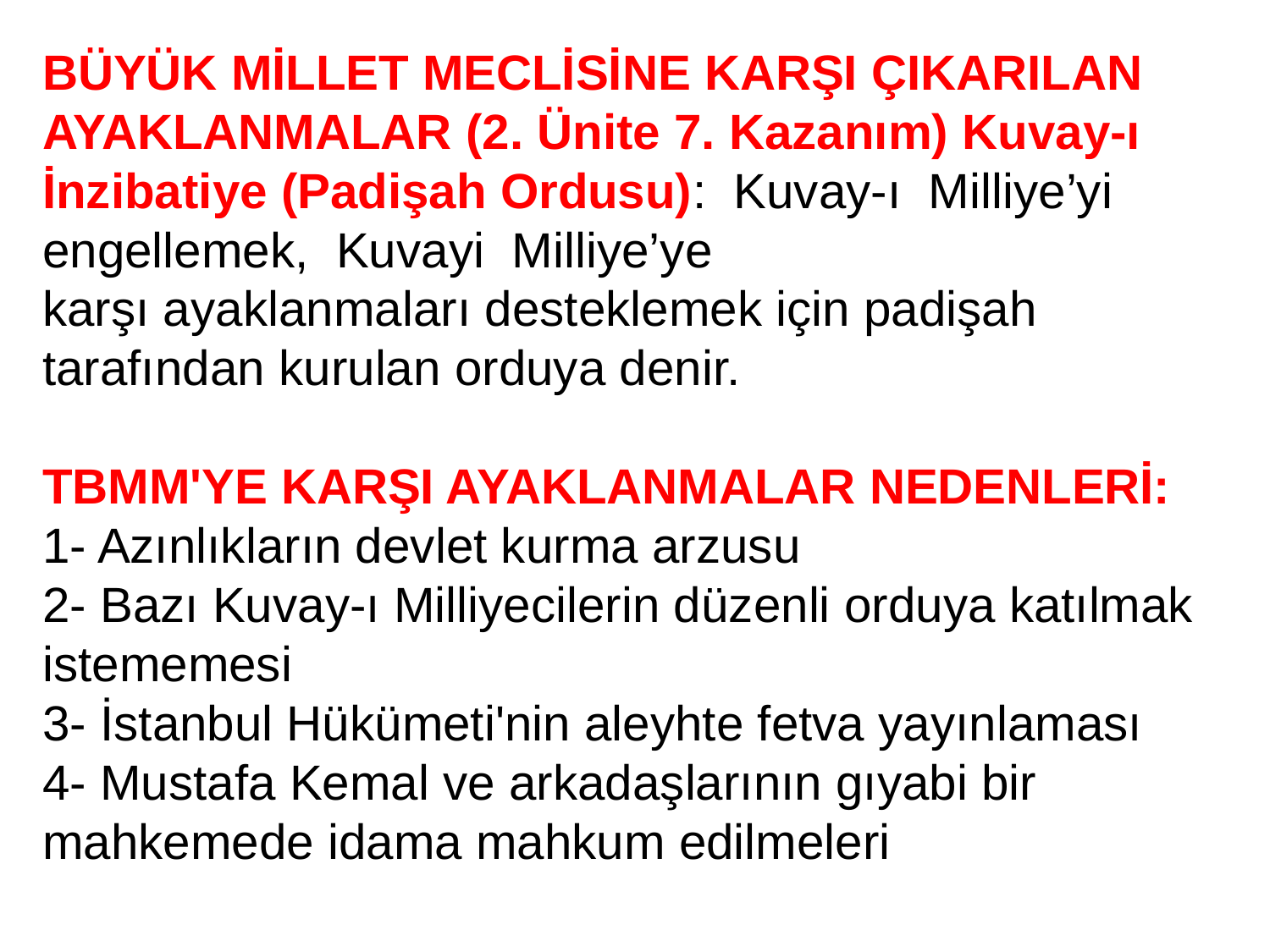

BÜYÜK MİLLET MECLİSİNE KARŞI ÇIKARILAN AYAKLANMALAR (2. Ünite 7. Kazanım) Kuvay-ı İnzibatiye (Padişah Ordusu):  Kuvay-ı  Milliye’yi  engellemek,  Kuvayi  Milliye’ye
karşı ayaklanmaları desteklemek için padişah tarafından kurulan orduya denir.

TBMM'YE KARŞI AYAKLANMALAR NEDENLERİ:
1- Azınlıkların devlet kurma arzusu
2- Bazı Kuvay-ı Milliyecilerin düzenli orduya katılmak istememesi
3- İstanbul Hükümeti'nin aleyhte fetva yayınlaması
4- Mustafa Kemal ve arkadaşlarının gıyabi bir mahkemede idama mahkum edilmeleri